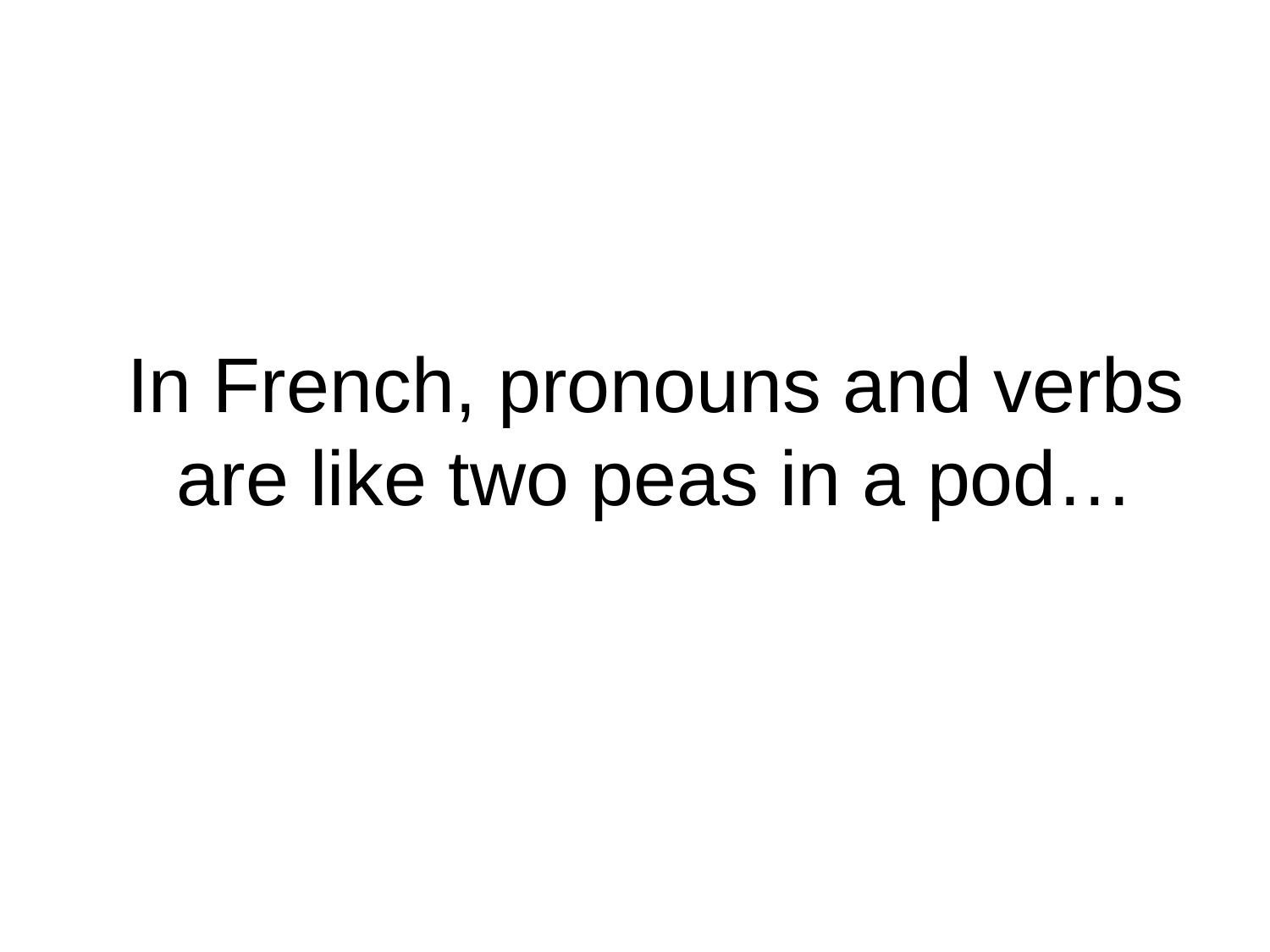

# In French, pronouns and verbs are like two peas in a pod…